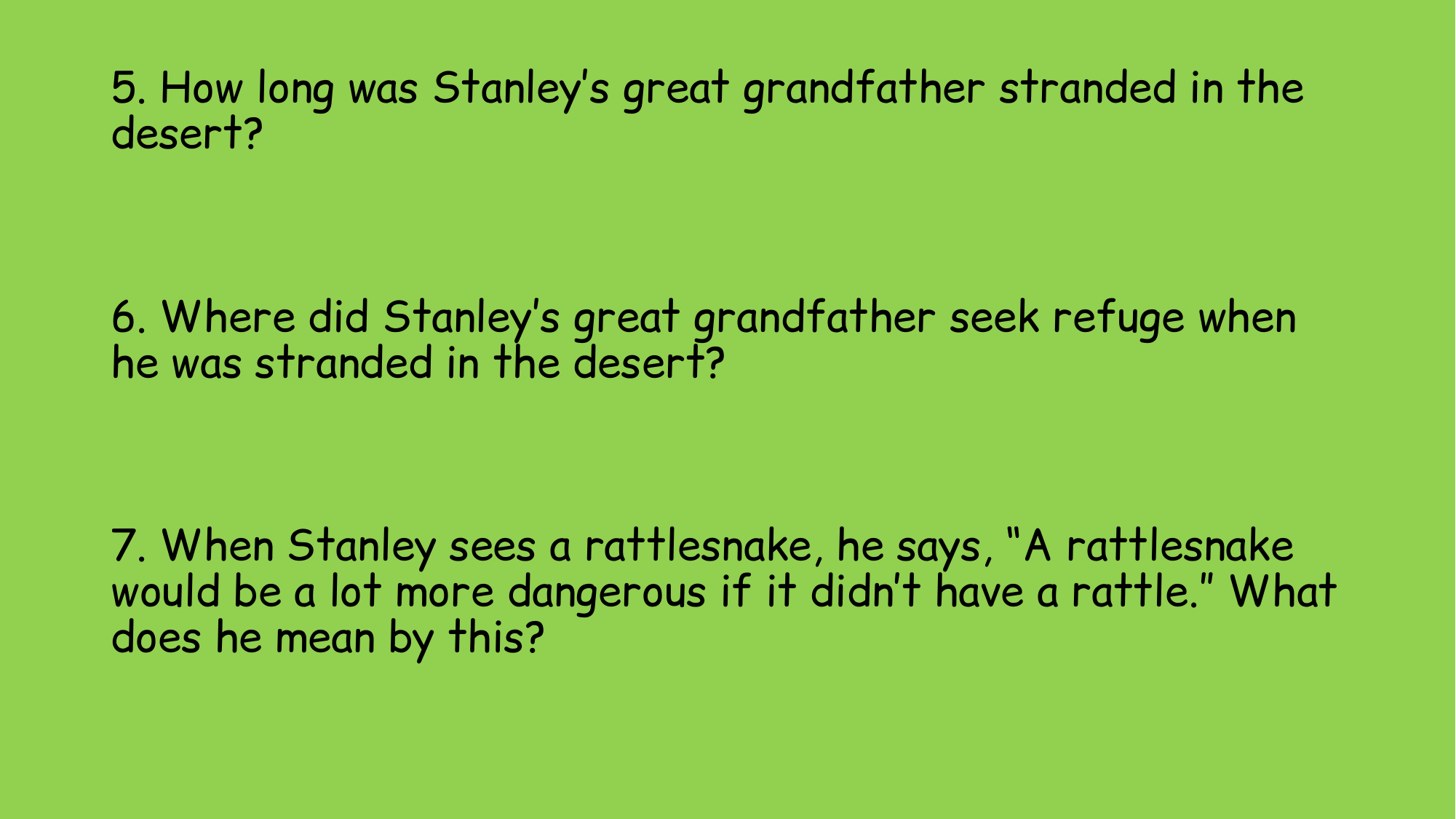

5. How long was Stanley’s great grandfather stranded in the desert?

6. Where did Stanley’s great grandfather seek refuge when he was stranded in the desert?

7. When Stanley sees a rattlesnake, he says, “A rattlesnake would be a lot more dangerous if it didn’t have a rattle.” What does he mean by this?